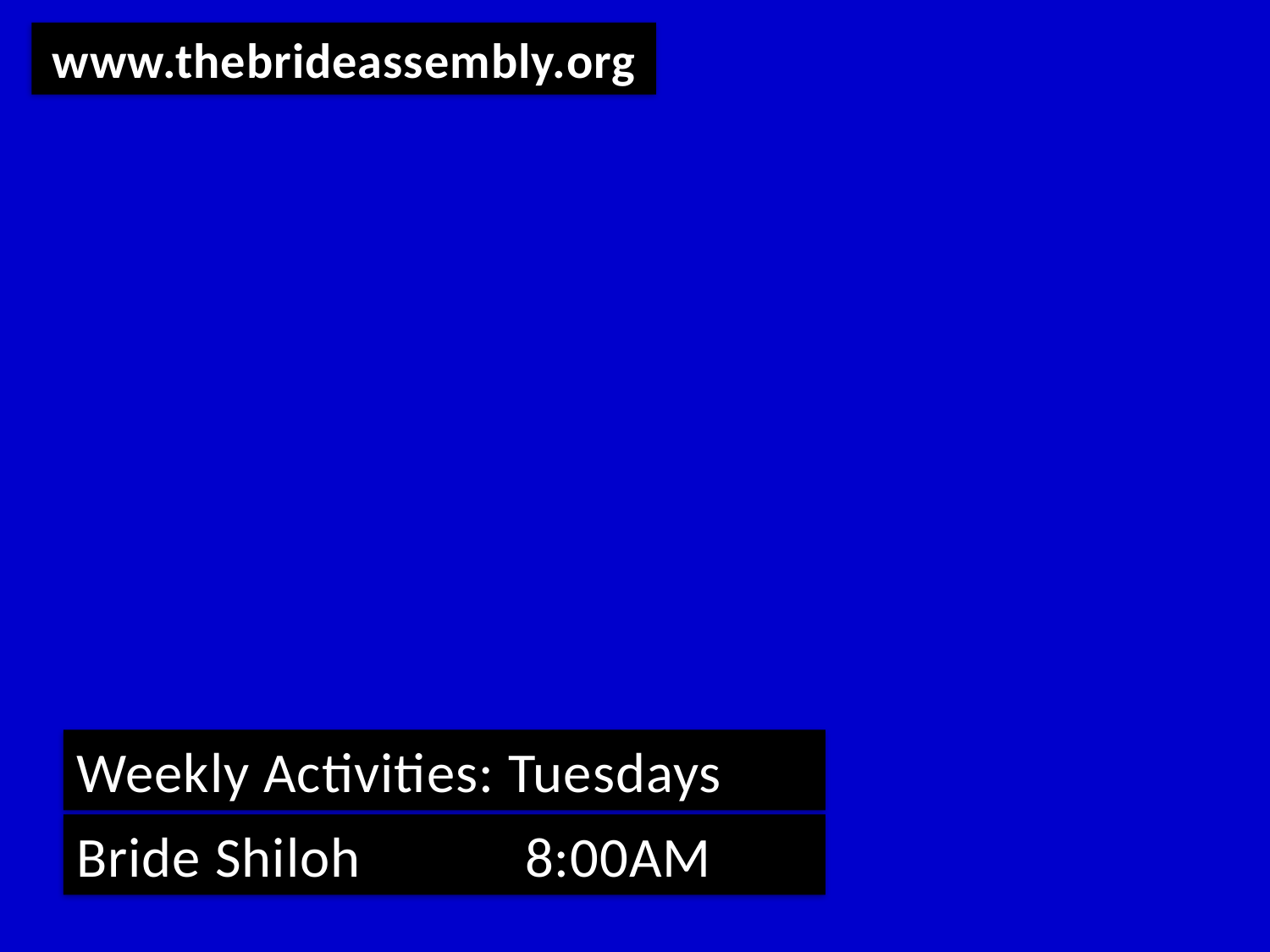

www.thebrideassembly.org
Weekly Activities: Tuesdays
Bride Shiloh	     8:00AM